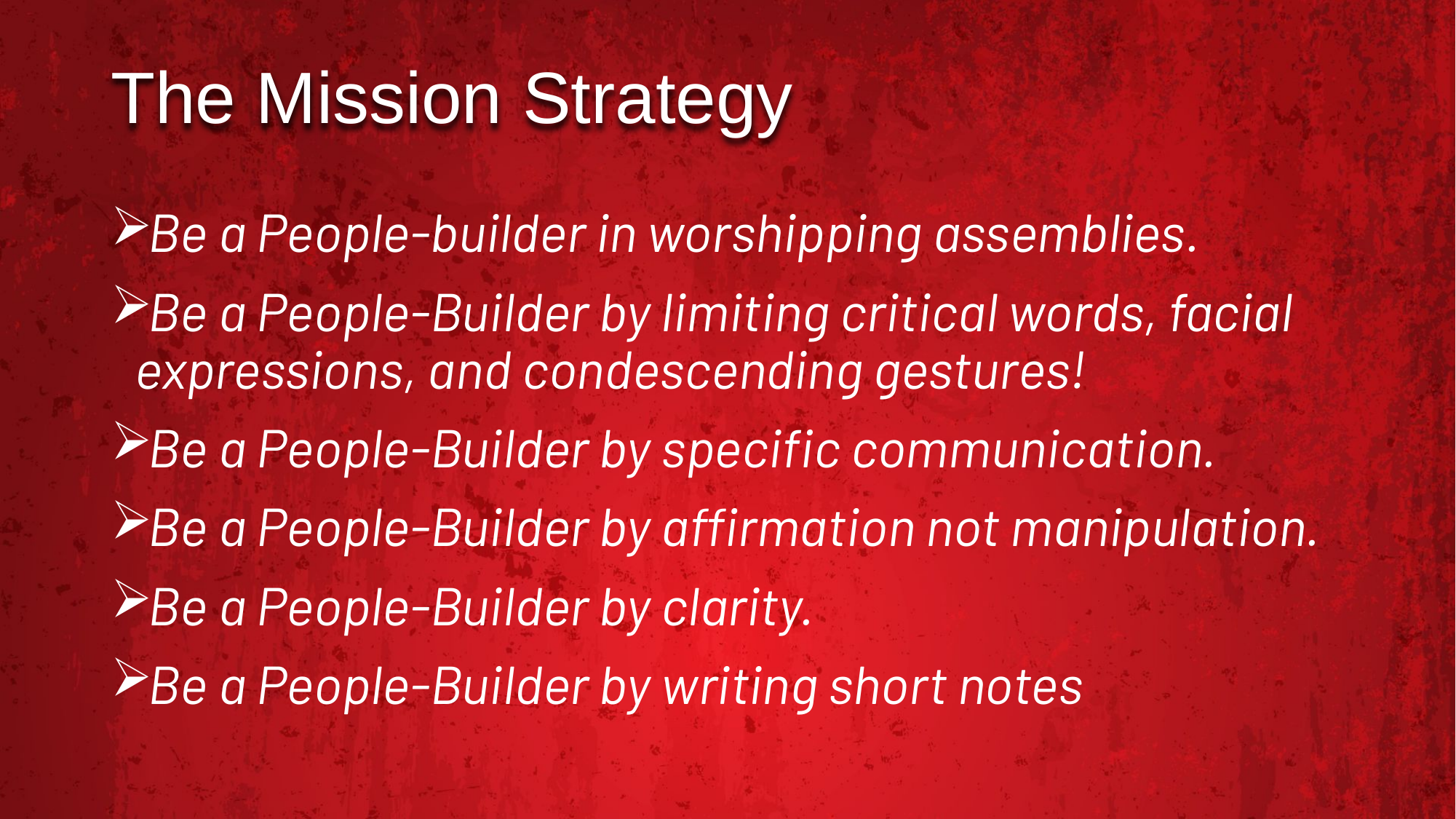

# The Mission Strategy
Be a People-builder in worshipping assemblies.
Be a People-Builder by limiting critical words, facial expressions, and condescending gestures!
Be a People-Builder by specific communication.
Be a People-Builder by affirmation not manipulation.
Be a People-Builder by clarity.
Be a People-Builder by writing short notes